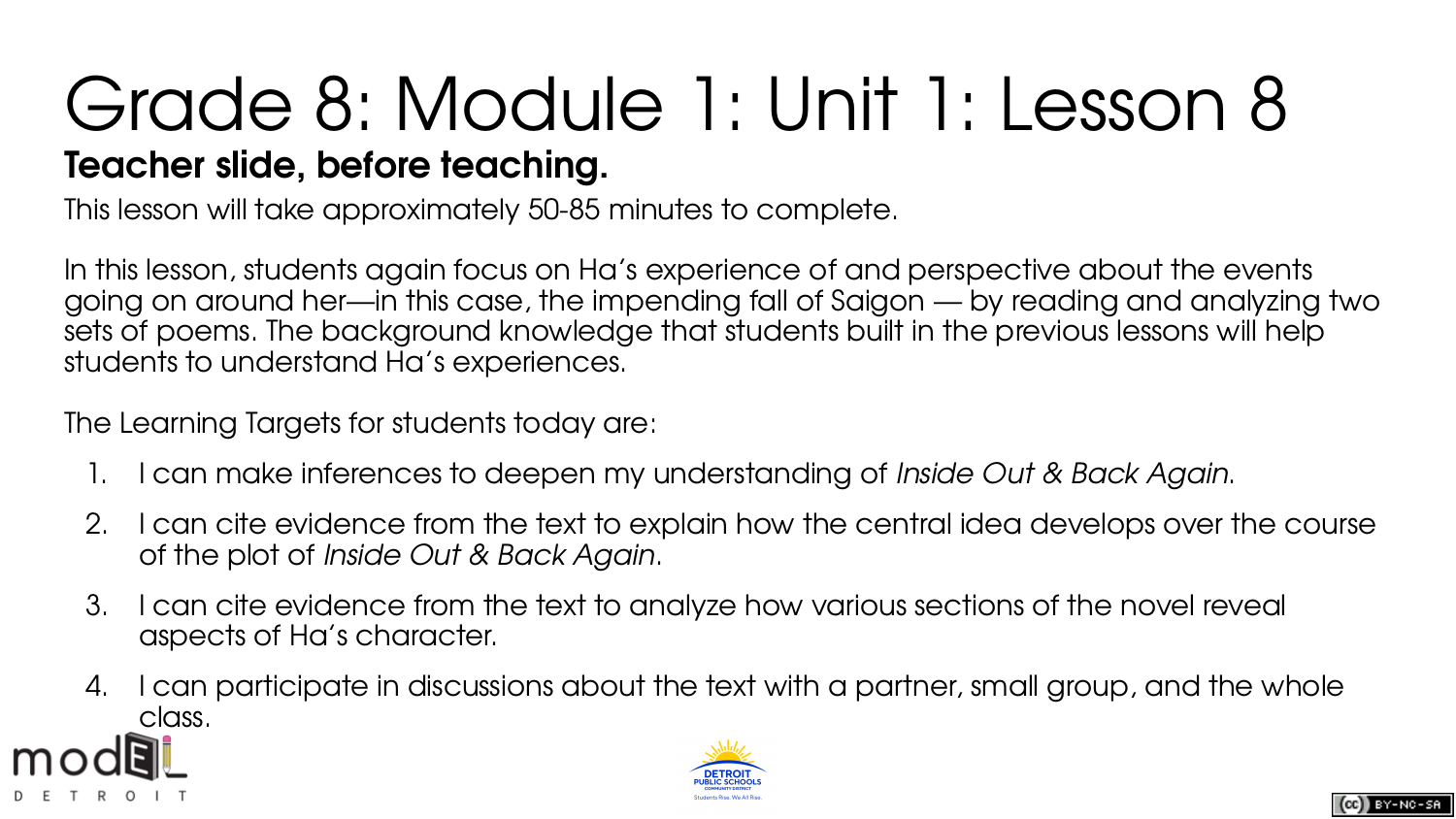

# Grade 8: Module 1: Unit 1: Lesson 8 Teacher slide, before teaching.
This lesson will take approximately 50-85 minutes to complete.

In this lesson, students again focus on Ha’s experience of and perspective about the events going on around her—in this case, the impending fall of Saigon — by reading and analyzing two sets of poems. The background knowledge that students built in the previous lessons will help students to understand Ha’s experiences.
The Learning Targets for students today are:
I can make inferences to deepen my understanding of Inside Out & Back Again.
I can cite evidence from the text to explain how the central idea develops over the course of the plot of Inside Out & Back Again.
I can cite evidence from the text to analyze how various sections of the novel reveal aspects of Ha’s character.
I can participate in discussions about the text with a partner, small group, and the whole class.